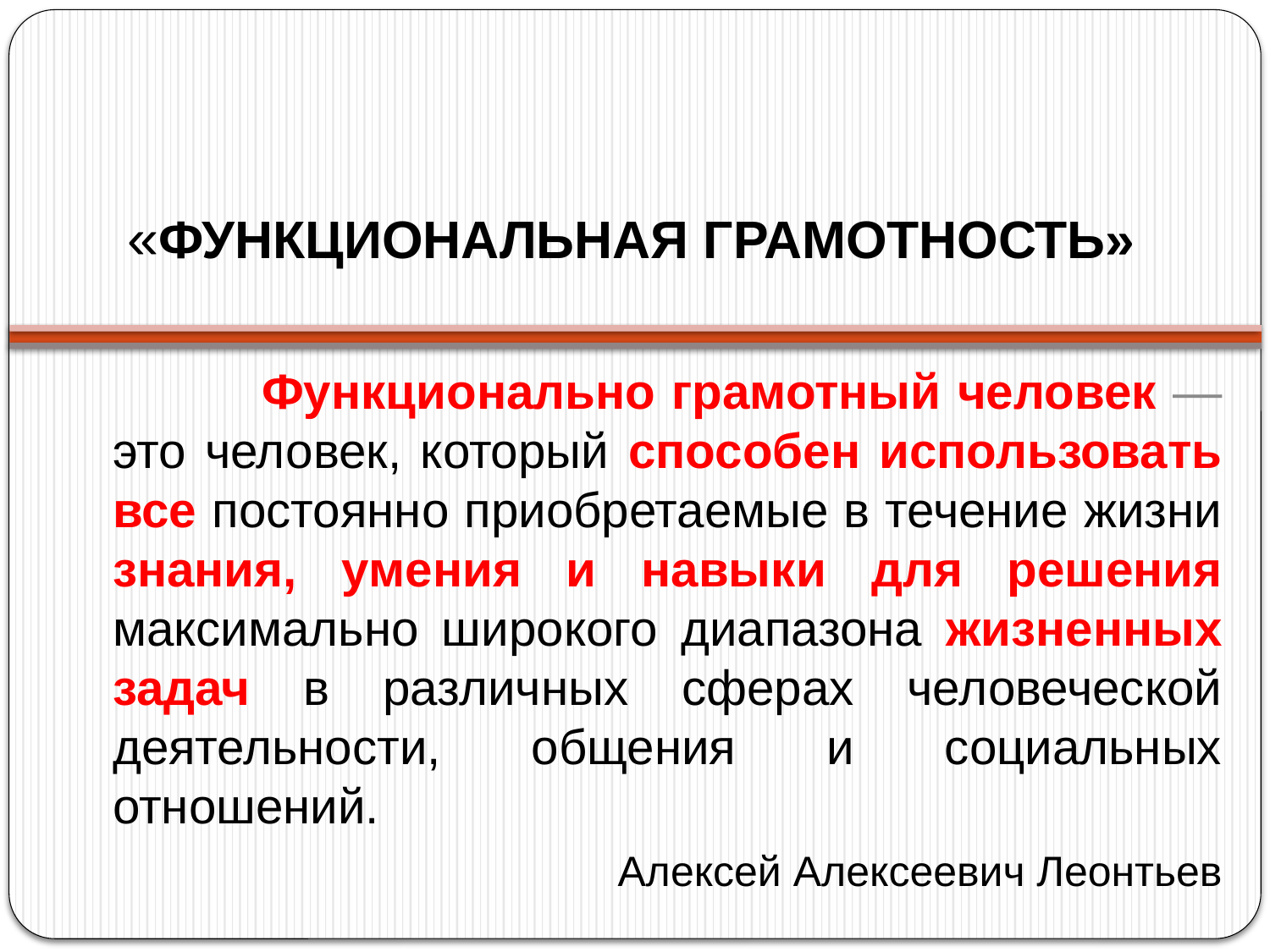

# «ФУНКЦИОНАЛЬНАЯ ГРАМОТНОСТЬ»
         Функционально грамотный человек — это человек, который способен использовать все постоянно приобретаемые в течение жизни знания, умения и навыки для решения максимально широкого диапазона жизненных задач в различных сферах человеческой деятельности, общения и социальных отношений.
Алексей Алексеевич Леонтьев